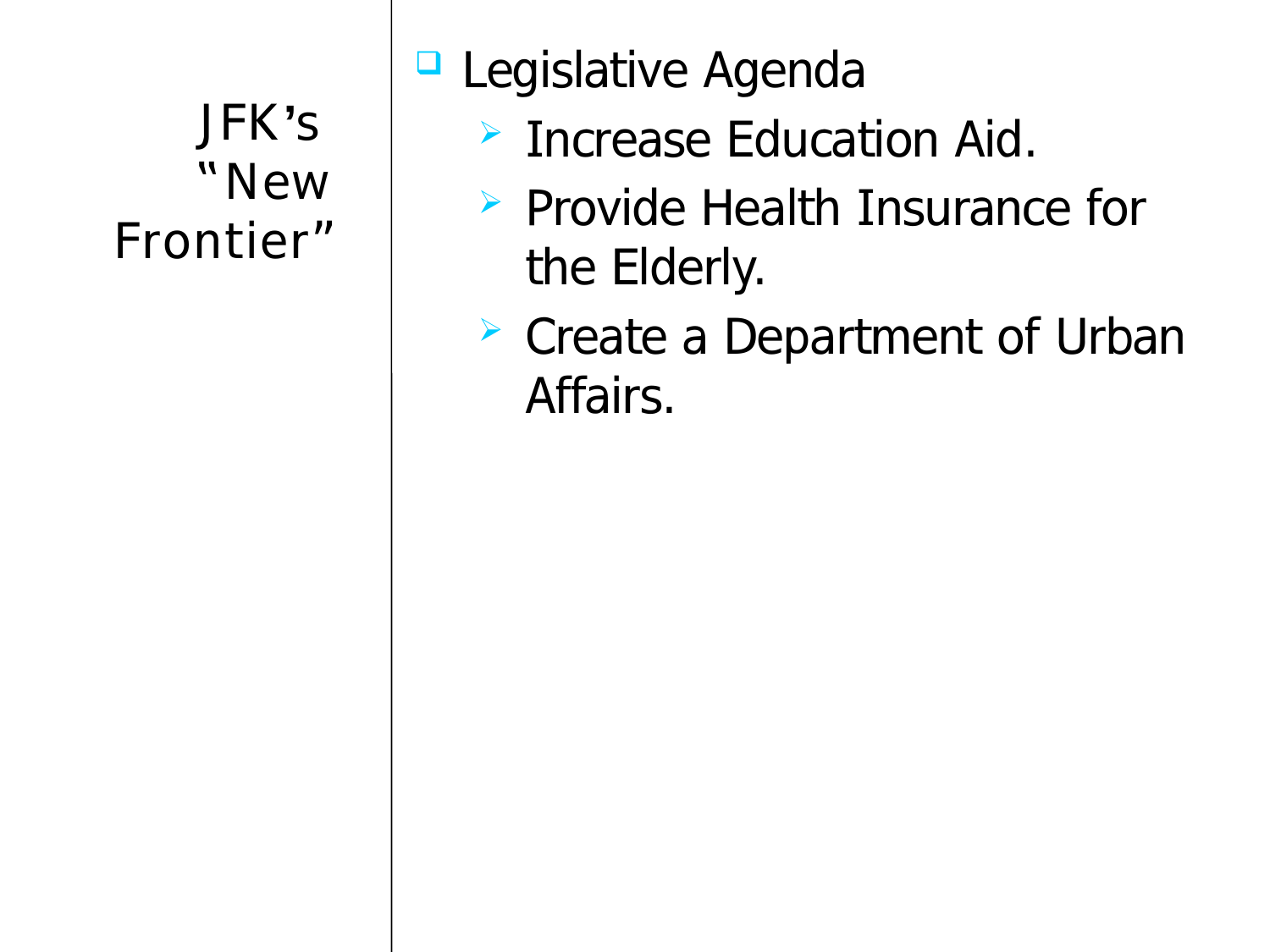

Legislative Agenda
Increase Education Aid.
Provide Health Insurance for the Elderly.
Create a Department of Urban Affairs.
JFK’s
“New Frontier”